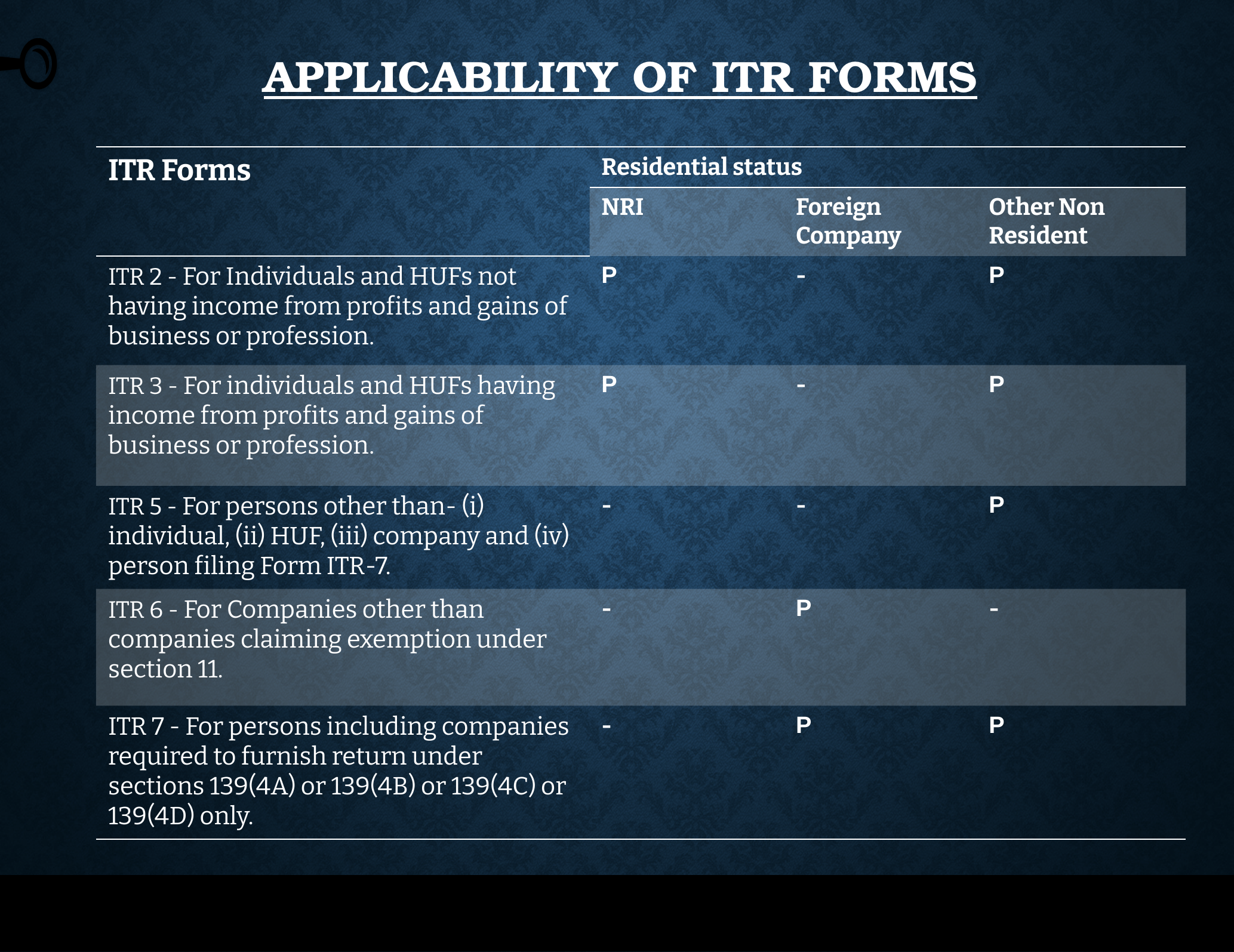

APPLICABILITY OF ITR FORMS
| ITR Forms | Residential status | Residential status |  |
| --- | --- | --- | --- |
| Basic condition | NRI | Foreign Company | Other Non Resident |
| ITR 2 - For Individuals and HUFs not having income from profits and gains of business or profession. | P | - | P |
| ITR 3 - For individuals and HUFs having income from profits and gains of business or profession. | P | - | P |
| ITR 5 - For persons other than- (i) individual, (ii) HUF, (iii) company and (iv) person filing Form ITR-7. | - | - | P |
| ITR 6 - For Companies other than companies claiming exemption under section 11. | - | P | - |
| ITR 7 - For persons including companies required to furnish return under sections 139(4A) or 139(4B) or 139(4C) or 139(4D) only. | - | P | P |